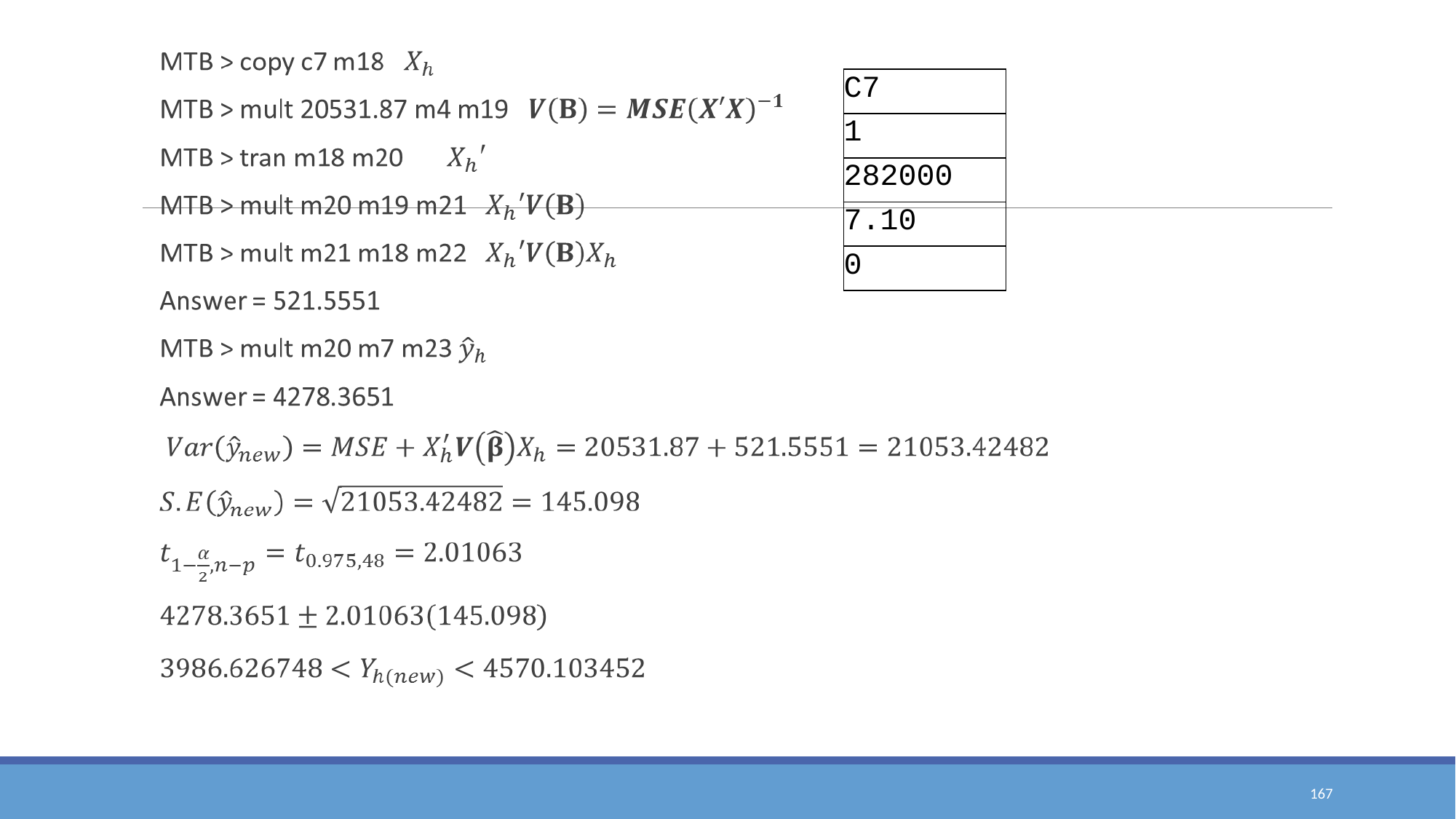

| C7 |
| --- |
| 1 |
| 282000 |
| 7.10 |
| 0 |
167